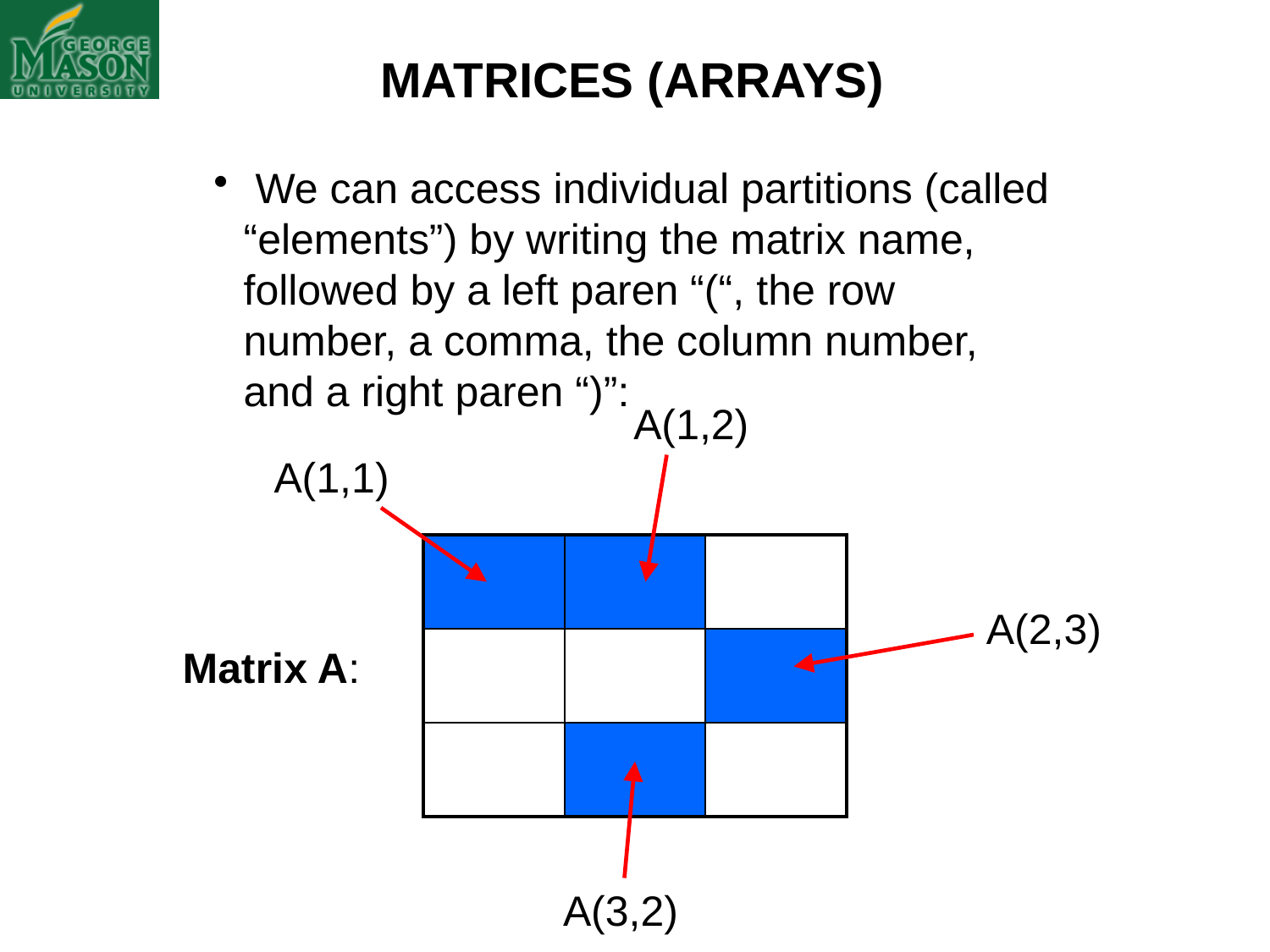

MATRICES (ARRAYS)
 We can access individual partitions (called “elements”) by writing the matrix name, followed by a left paren “(“, the row number, a comma, the column number, and a right paren “)”:
A(1,2)
A(1,1)

|  |  |  |
| --- | --- | --- |
|  |  |  |
|  |  |  |
A(2,3)
Matrix A:

A(3,2)